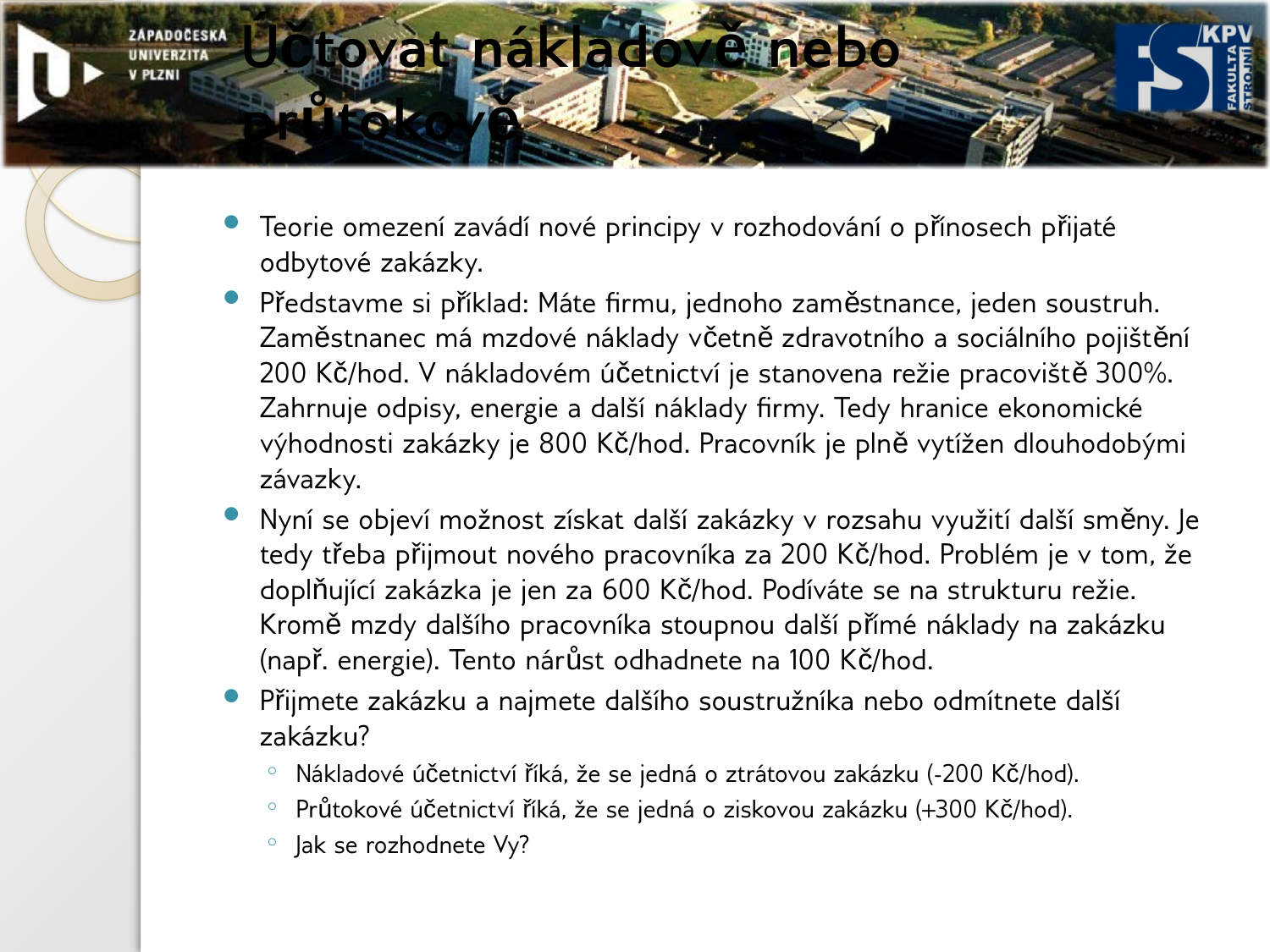

# Účtovat nákladově nebo průtokově
Teorie omezení zavádí nové principy v rozhodování o přínosech přijaté odbytové zakázky.
Představme si příklad: Máte firmu, jednoho zaměstnance, jeden soustruh. Zaměstnanec má mzdové náklady včetně zdravotního a sociálního pojištění 200 Kč/hod. V nákladovém účetnictví je stanovena režie pracoviště 300%. Zahrnuje odpisy, energie a další náklady firmy. Tedy hranice ekonomické výhodnosti zakázky je 800 Kč/hod. Pracovník je plně vytížen dlouhodobými závazky.
Nyní se objeví možnost získat další zakázky v rozsahu využití další směny. Je tedy třeba přijmout nového pracovníka za 200 Kč/hod. Problém je v tom, že doplňující zakázka je jen za 600 Kč/hod. Podíváte se na strukturu režie. Kromě mzdy dalšího pracovníka stoupnou další přímé náklady na zakázku (např. energie). Tento nárůst odhadnete na 100 Kč/hod.
Přijmete zakázku a najmete dalšího soustružníka nebo odmítnete další zakázku?
Nákladové účetnictví říká, že se jedná o ztrátovou zakázku (-200 Kč/hod).
Průtokové účetnictví říká, že se jedná o ziskovou zakázku (+300 Kč/hod).
Jak se rozhodnete Vy?